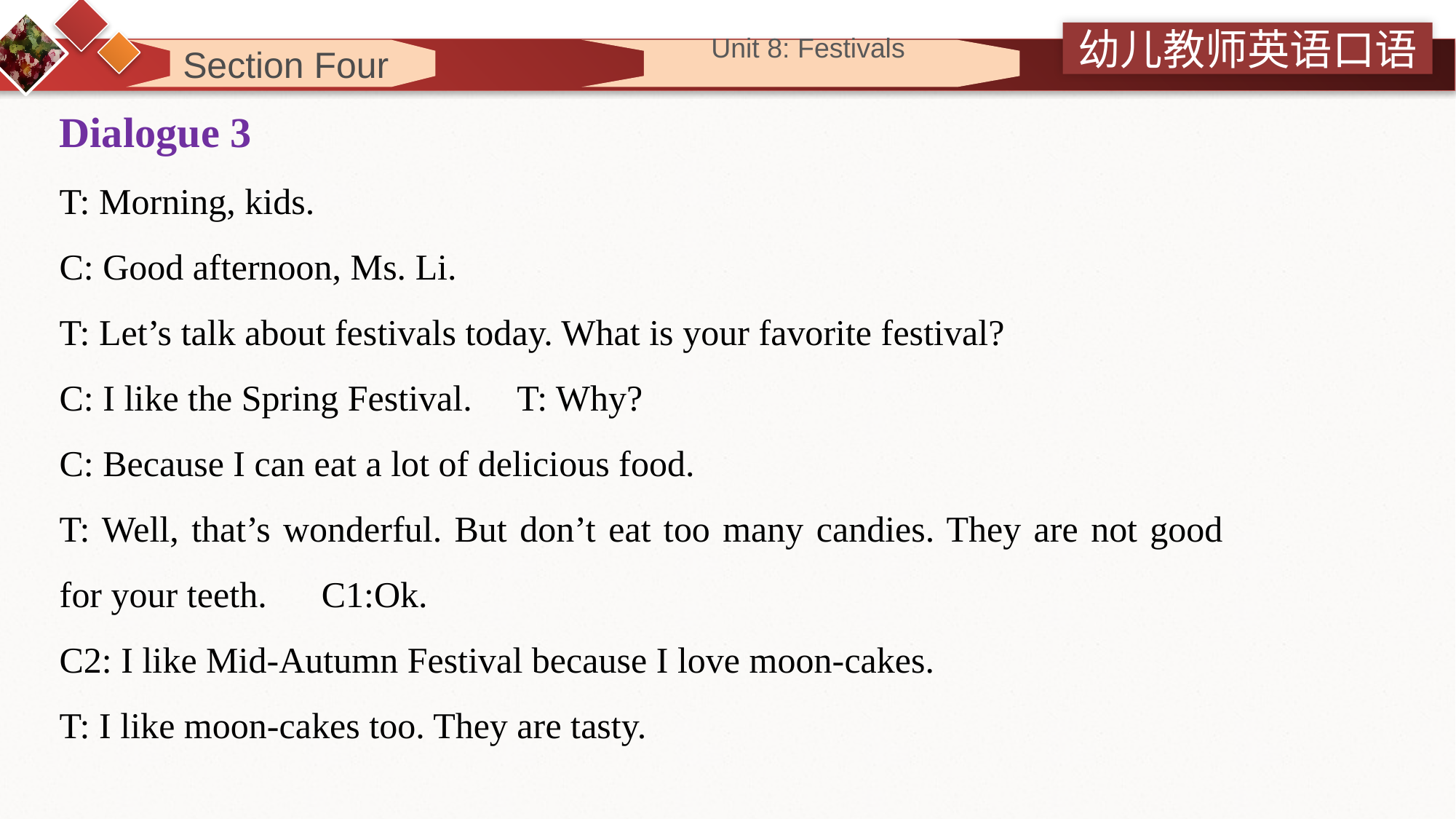

Section Four
  Unit 8: Festivals

Dialogue 3
T: Morning, kids.
C: Good afternoon, Ms. Li.
T: Let’s talk about festivals today. What is your favorite festival?
C: I like the Spring Festival.     T: Why?
C: Because I can eat a lot of delicious food.
T: Well, that’s wonderful. But don’t eat too many candies. They are not good for your teeth.      C1:Ok.
C2: I like Mid-Autumn Festival because I love moon-cakes.
T: I like moon-cakes too. They are tasty.